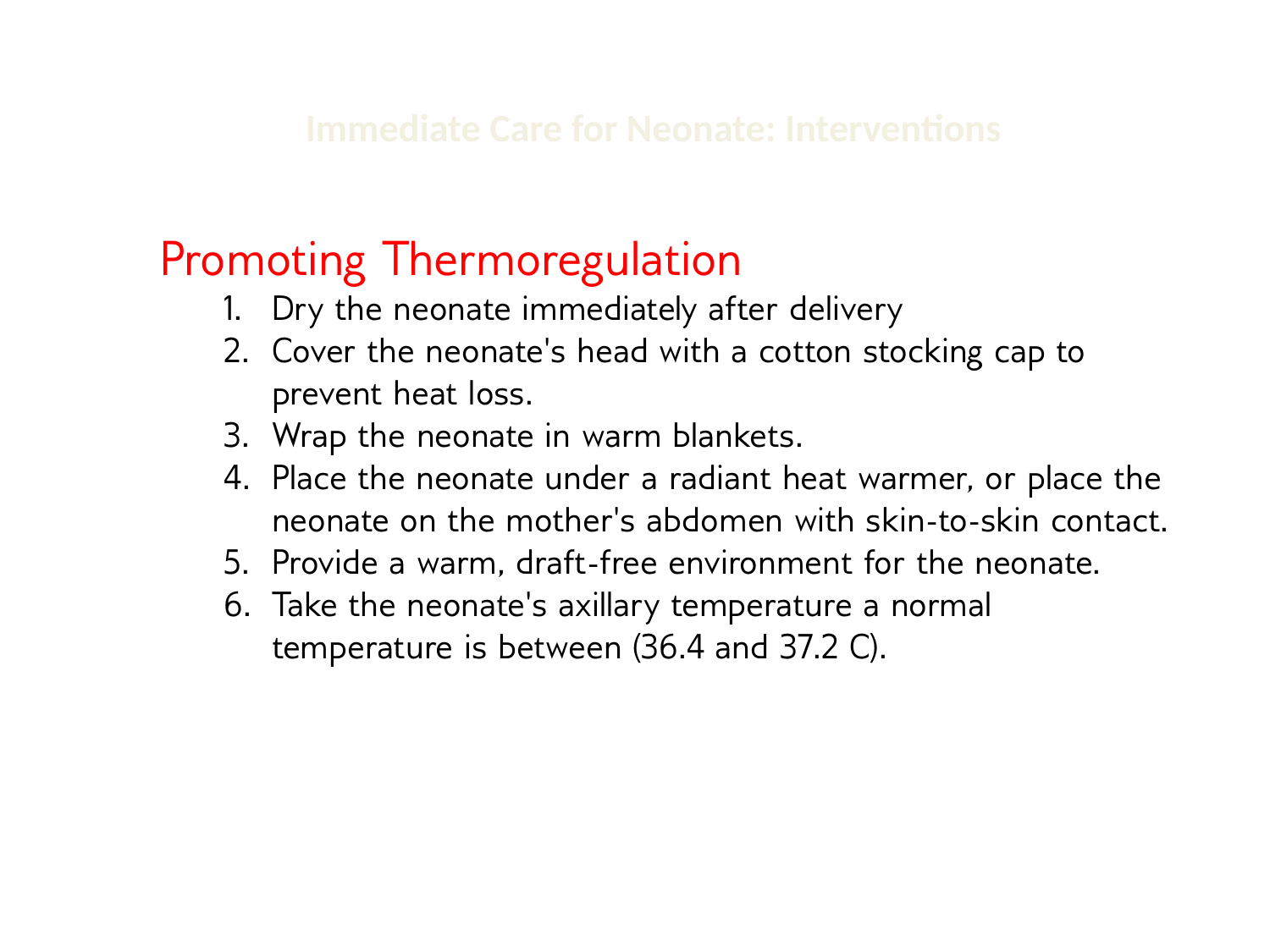

Immediate Care for Neonate: Interventions

Promoting Thermoregulation
Dry the neonate immediately after delivery
Cover the neonate's head with a cotton stocking cap to prevent heat loss.
Wrap the neonate in warm blankets.
Place the neonate under a radiant heat warmer, or place the neonate on the mother's abdomen with skin-to-skin contact.
Provide a warm, draft-free environment for the neonate.
Take the neonate's axillary temperature a normal temperature is between (36.4 and 37.2 C).